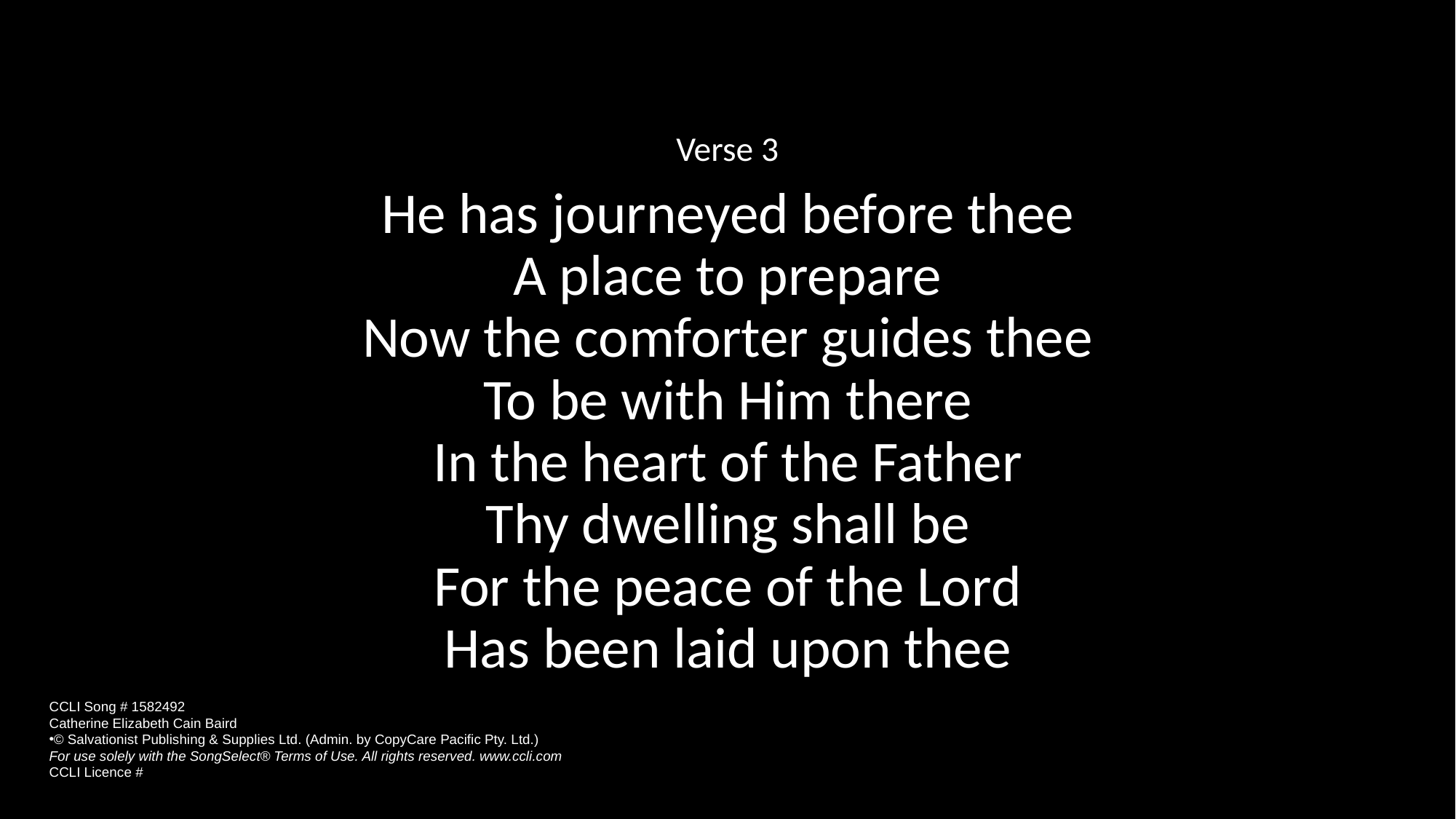

Verse 3
He has journeyed before thee
A place to prepare
Now the comforter guides thee
To be with Him there
In the heart of the Father
Thy dwelling shall be
For the peace of the Lord
Has been laid upon thee

CCLI Song # 1582492
Catherine Elizabeth Cain Baird
© Salvationist Publishing & Supplies Ltd. (Admin. by CopyCare Pacific Pty. Ltd.)
For use solely with the SongSelect® Terms of Use. All rights reserved. www.ccli.com
CCLI Licence #